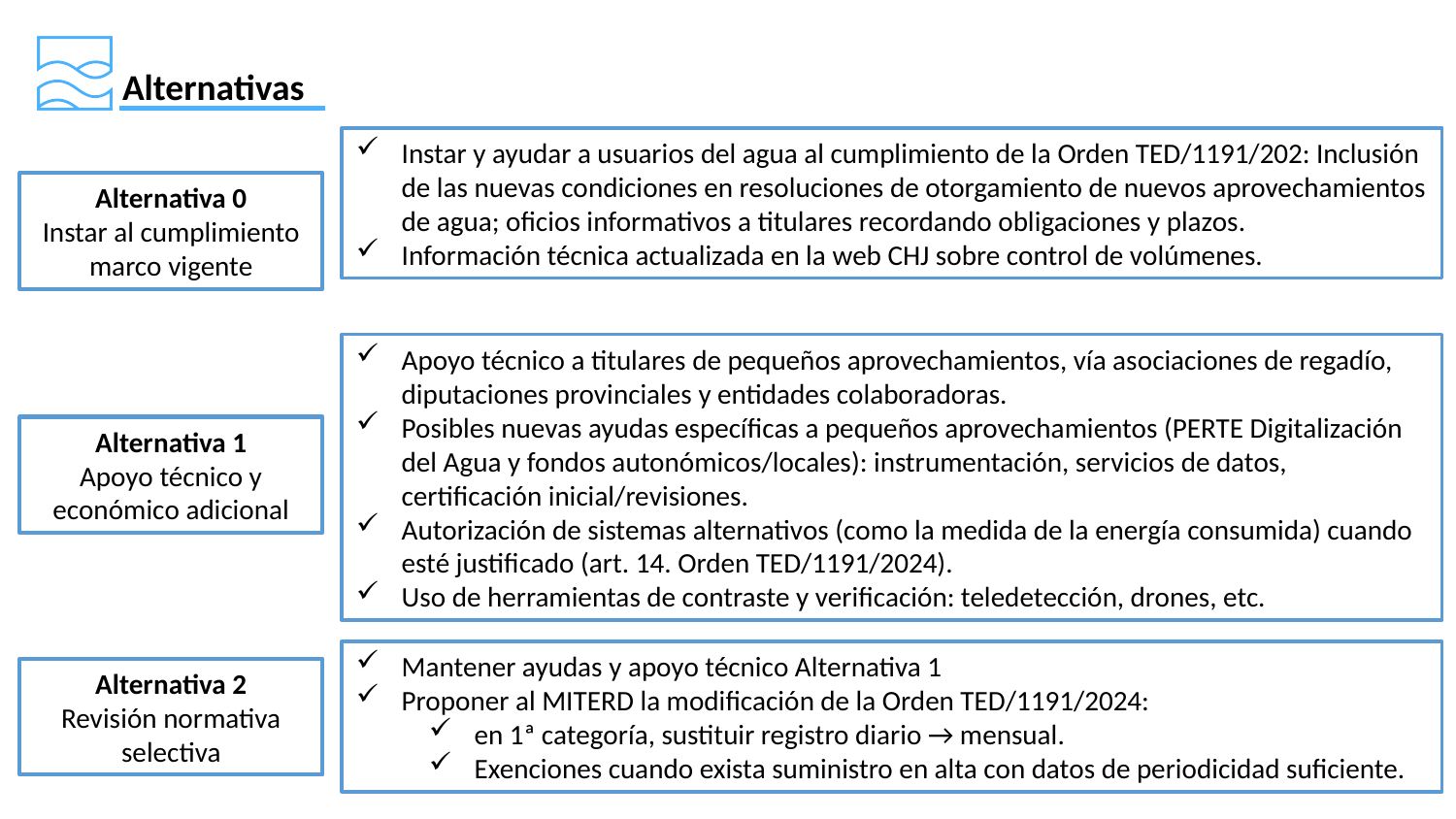

Alternativas
Instar y ayudar a usuarios del agua al cumplimiento de la Orden TED/1191/202: Inclusión de las nuevas condiciones en resoluciones de otorgamiento de nuevos aprovechamientos de agua; oficios informativos a titulares recordando obligaciones y plazos.
Información técnica actualizada en la web CHJ sobre control de volúmenes.
Alternativa 0
Instar al cumplimiento marco vigente
Apoyo técnico a titulares de pequeños aprovechamientos, vía asociaciones de regadío, diputaciones provinciales y entidades colaboradoras.
Posibles nuevas ayudas específicas a pequeños aprovechamientos (PERTE Digitalización del Agua y fondos autonómicos/locales): instrumentación, servicios de datos, certificación inicial/revisiones.
Autorización de sistemas alternativos (como la medida de la energía consumida) cuando esté justificado (art. 14. Orden TED/1191/2024).
Uso de herramientas de contraste y verificación: teledetección, drones, etc.
Alternativa 1
Apoyo técnico y económico adicional
Mantener ayudas y apoyo técnico Alternativa 1
Proponer al MITERD la modificación de la Orden TED/1191/2024:
en 1ª categoría, sustituir registro diario → mensual.
Exenciones cuando exista suministro en alta con datos de periodicidad suficiente.
Alternativa 2
Revisión normativa selectiva